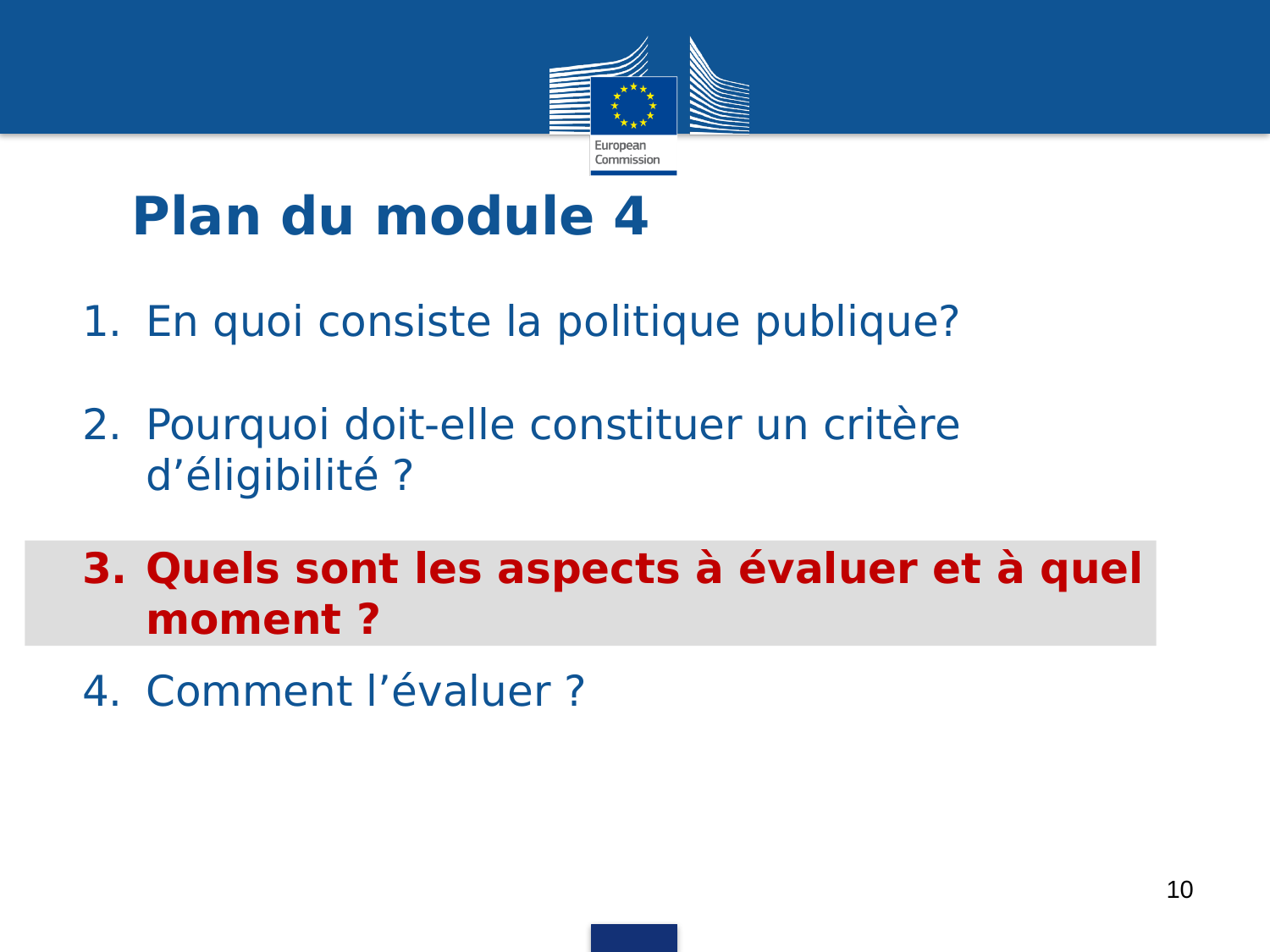

# Plan du module 4
En quoi consiste la politique publique?
Pourquoi doit-elle constituer un critère d’éligibilité ?
Quels sont les aspects à évaluer et à quel moment ?
Comment l’évaluer ?

10